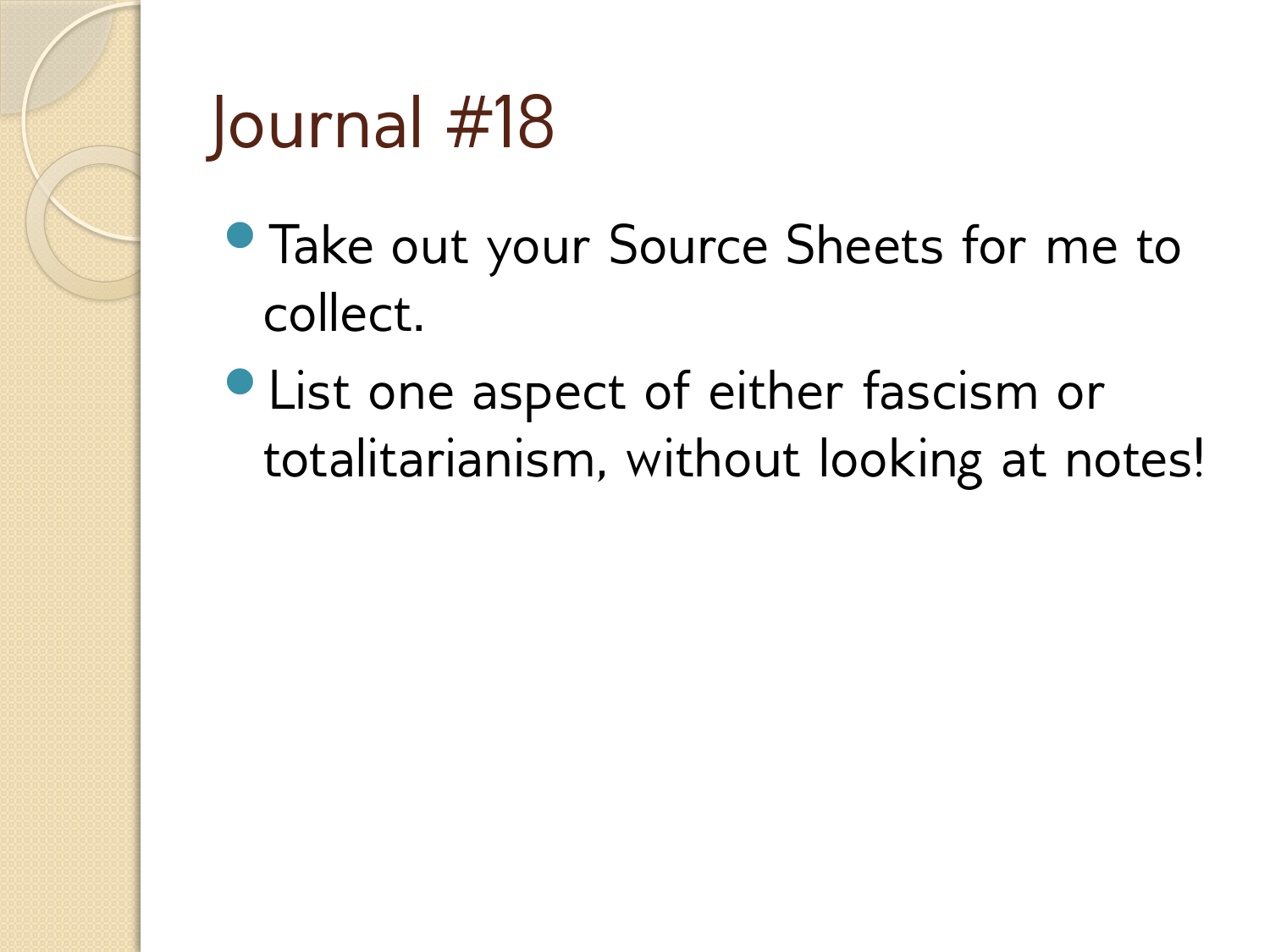

# Journal #18
Take out your Source Sheets for me to collect.
List one aspect of either fascism or totalitarianism, without looking at notes!